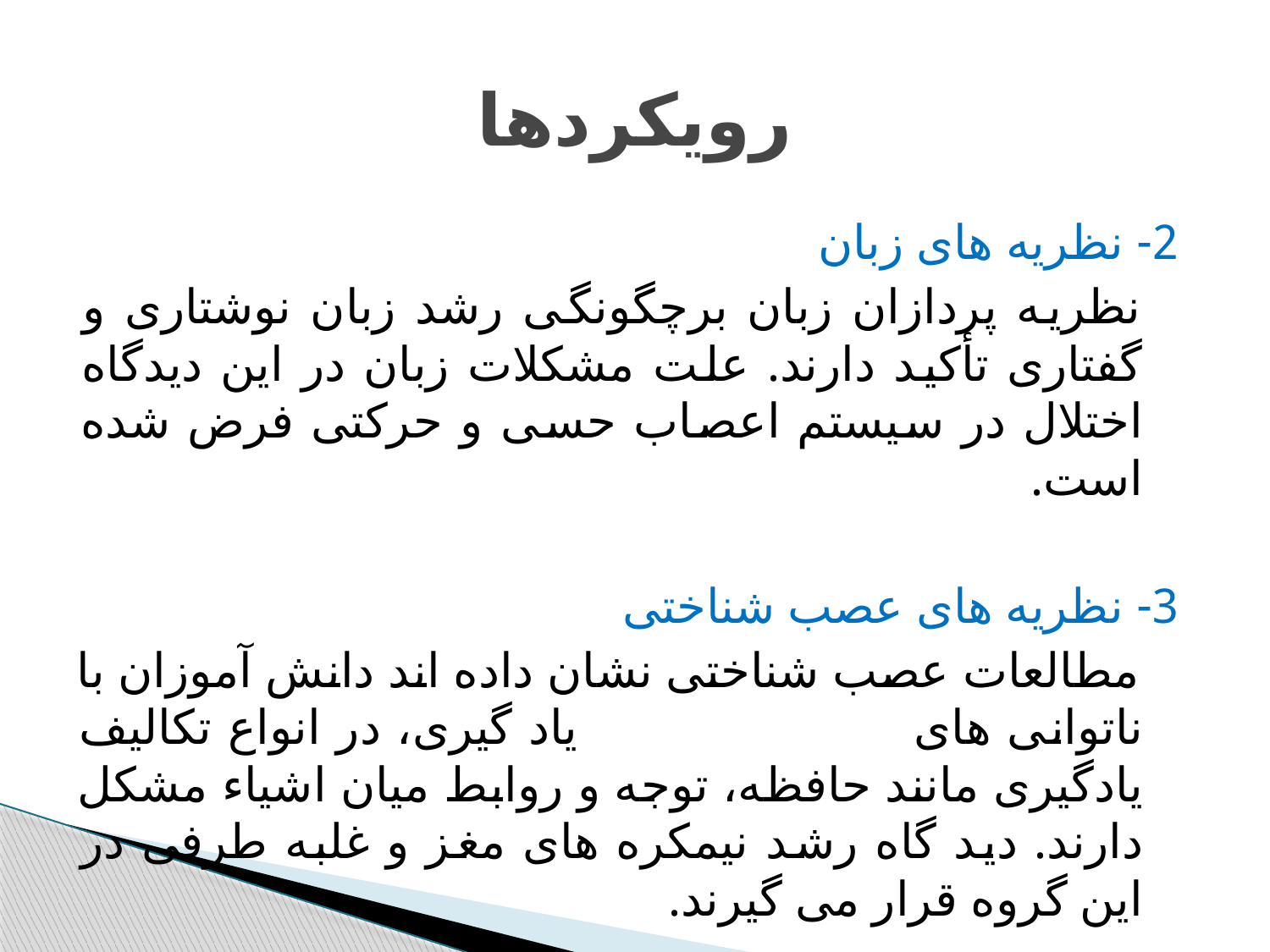

# رویکردها
2- نظریه های زبان
  نظریه پردازان زبان برچگونگی رشد زبان نوشتاری و گفتاری تأکید دارند. علت مشکلات زبان در این دیدگاه اختلال در سیستم اعصاب حسی و حرکتی فرض شده است.

3- نظریه های عصب شناختی
   مطالعات عصب شناختی نشان داده اند دانش آموزان با ناتوانی های                     یاد گیری، در انواع تکالیف یادگیری مانند حافظه، توجه و روابط میان اشیاء مشکل دارند. دید گاه رشد نیمکره های مغز و غلبه طرفی در این گروه قرار می گیرند.